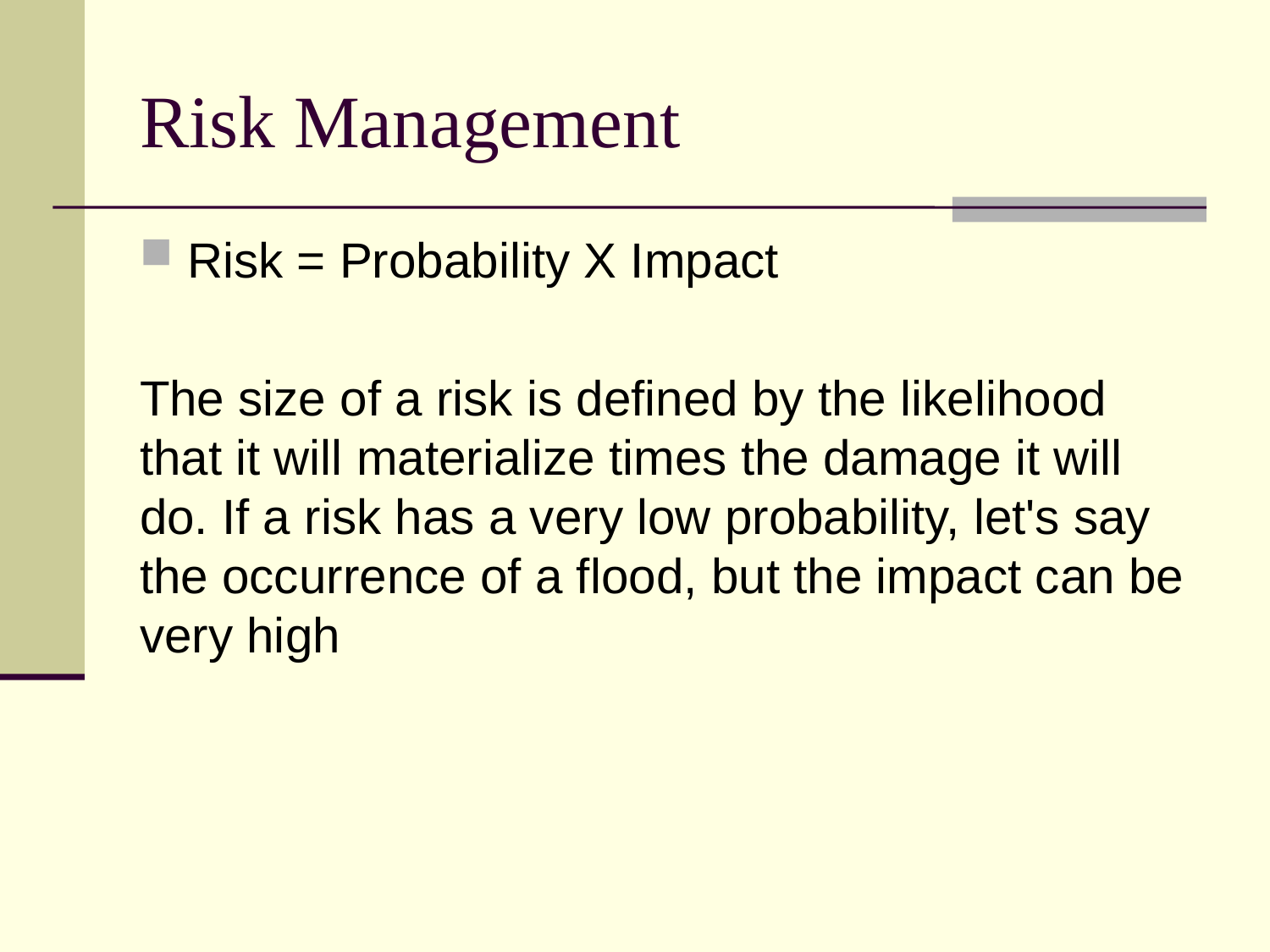

# Risk Management
Risk = Probability X Impact

The size of a risk is defined by the likelihood that it will materialize times the damage it will do. If a risk has a very low probability, let's say the occurrence of a flood, but the impact can be very high